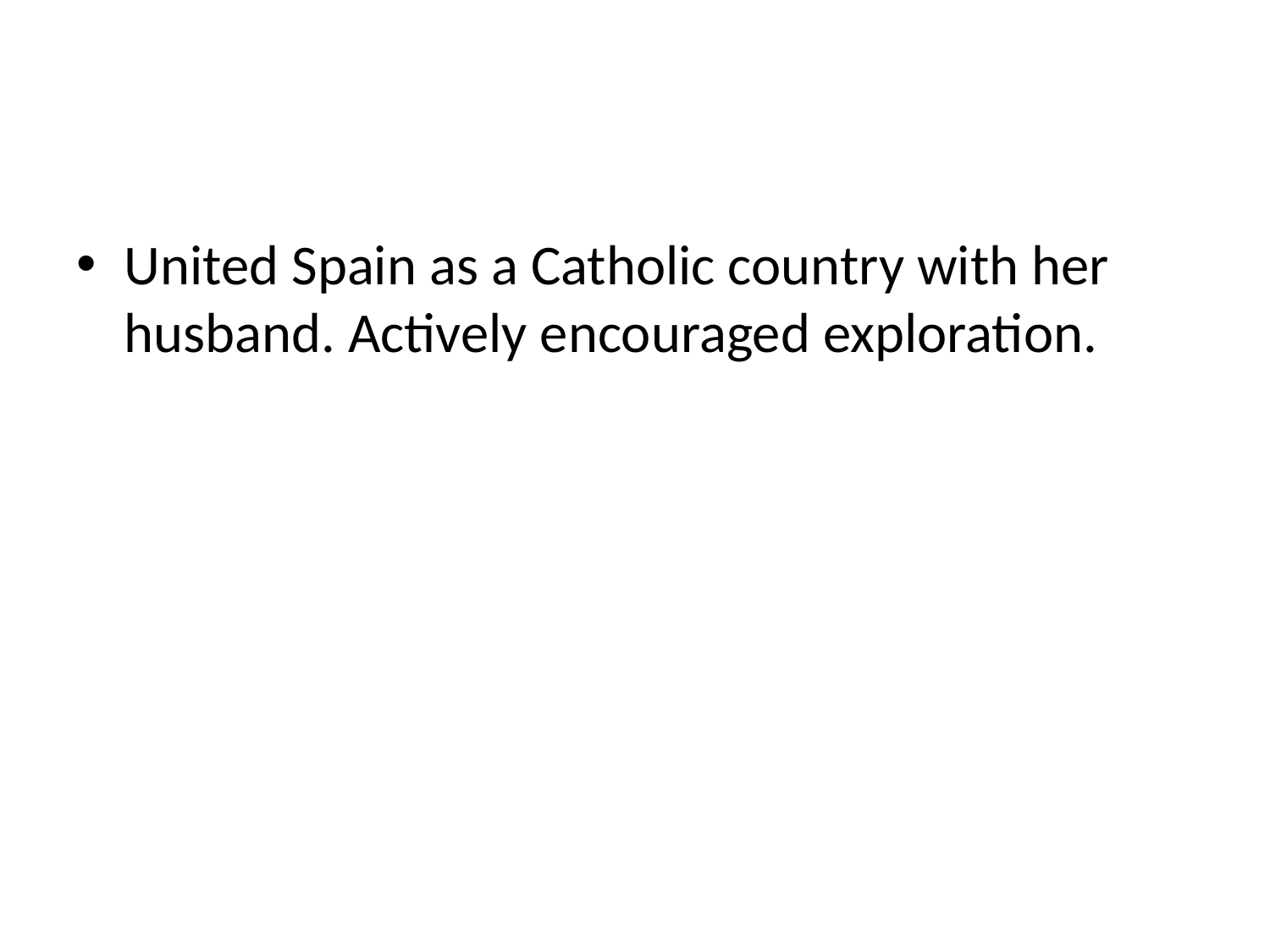

#
United Spain as a Catholic country with her husband. Actively encouraged exploration.